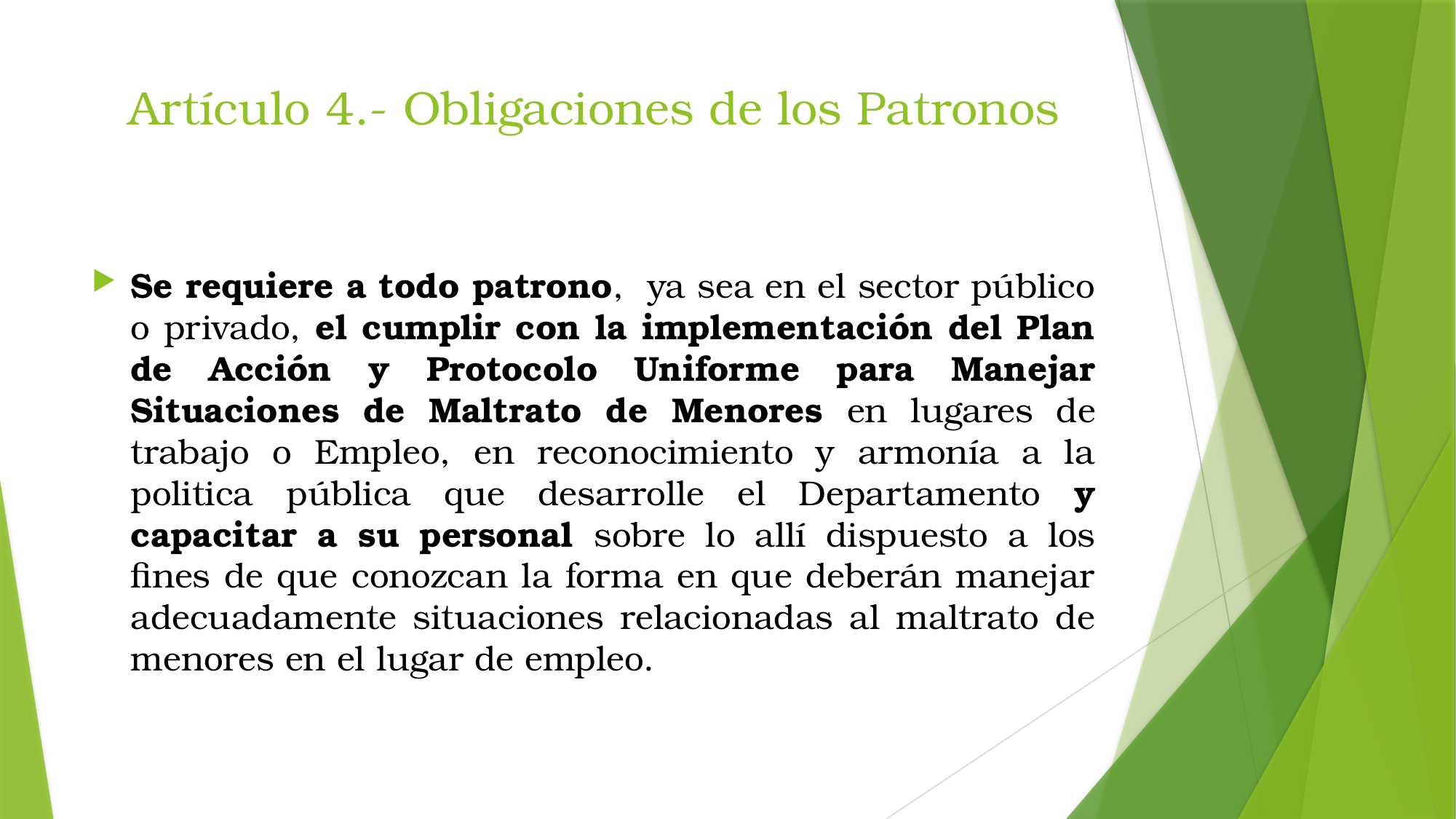

# Artículo 4.- Obligaciones de los Patronos
Se requiere a todo patrono,  ya sea en el sector público o privado, el cumplir con la implementación del Plan de Acción y Protocolo Uniforme para Manejar Situaciones de Maltrato de Menores en lugares de trabajo o Empleo, en reconocimiento y armonía a la politica pública que desarrolle el Departamento y capacitar a su personal sobre lo allí dispuesto a los fines de que conozcan la forma en que deberán manejar adecuadamente situaciones relacionadas al maltrato de menores en el lugar de empleo.